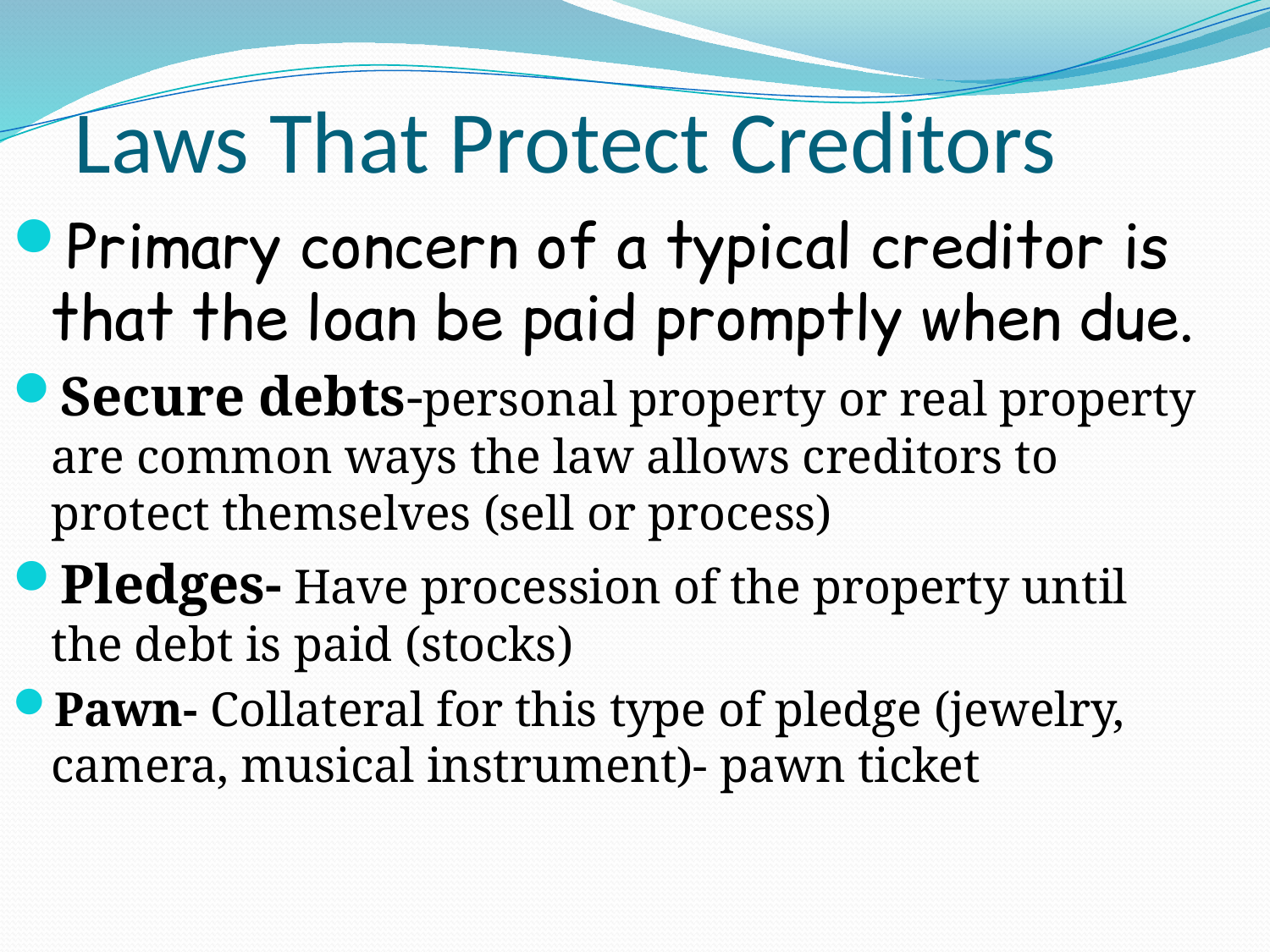

# Laws That Protect Creditors
Primary concern of a typical creditor is that the loan be paid promptly when due.
Secure debts-personal property or real property are common ways the law allows creditors to protect themselves (sell or process)
Pledges- Have procession of the property until the debt is paid (stocks)
Pawn- Collateral for this type of pledge (jewelry, camera, musical instrument)- pawn ticket